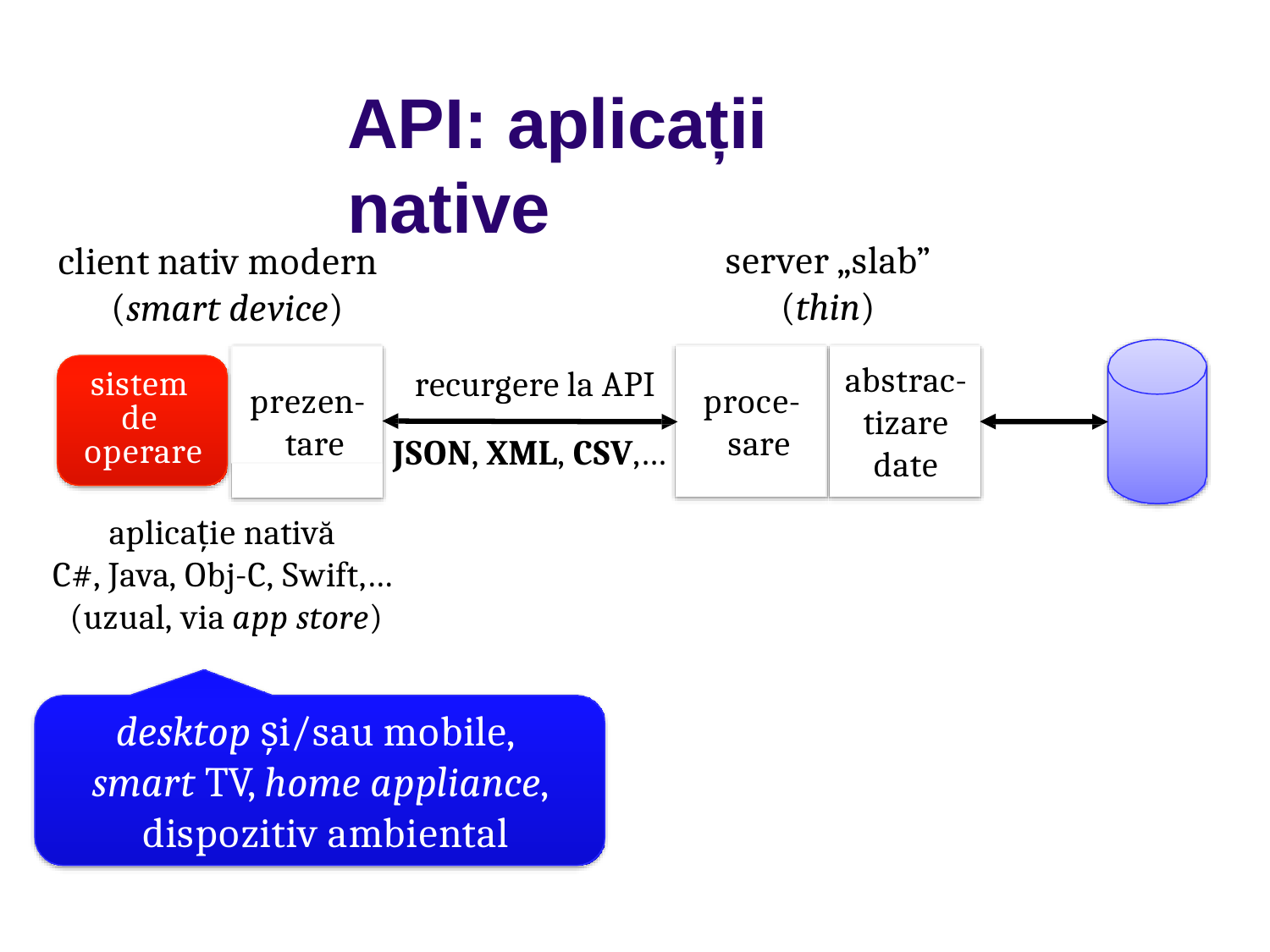

# API: aplicații native
server „slab”
(thin)
client nativ modern  (smart device)

prezen-  tare

abstrac-  tizare  date
sistem  de  operare
recurgere la API
JSON, XML, CSV,…
proce-  sare
aplicație nativă
C#, Java, Obj-C, Swift,…  (uzual, via app store)

desktop și/sau mobile,  smart TV, home appliance,  dispozitiv ambiental